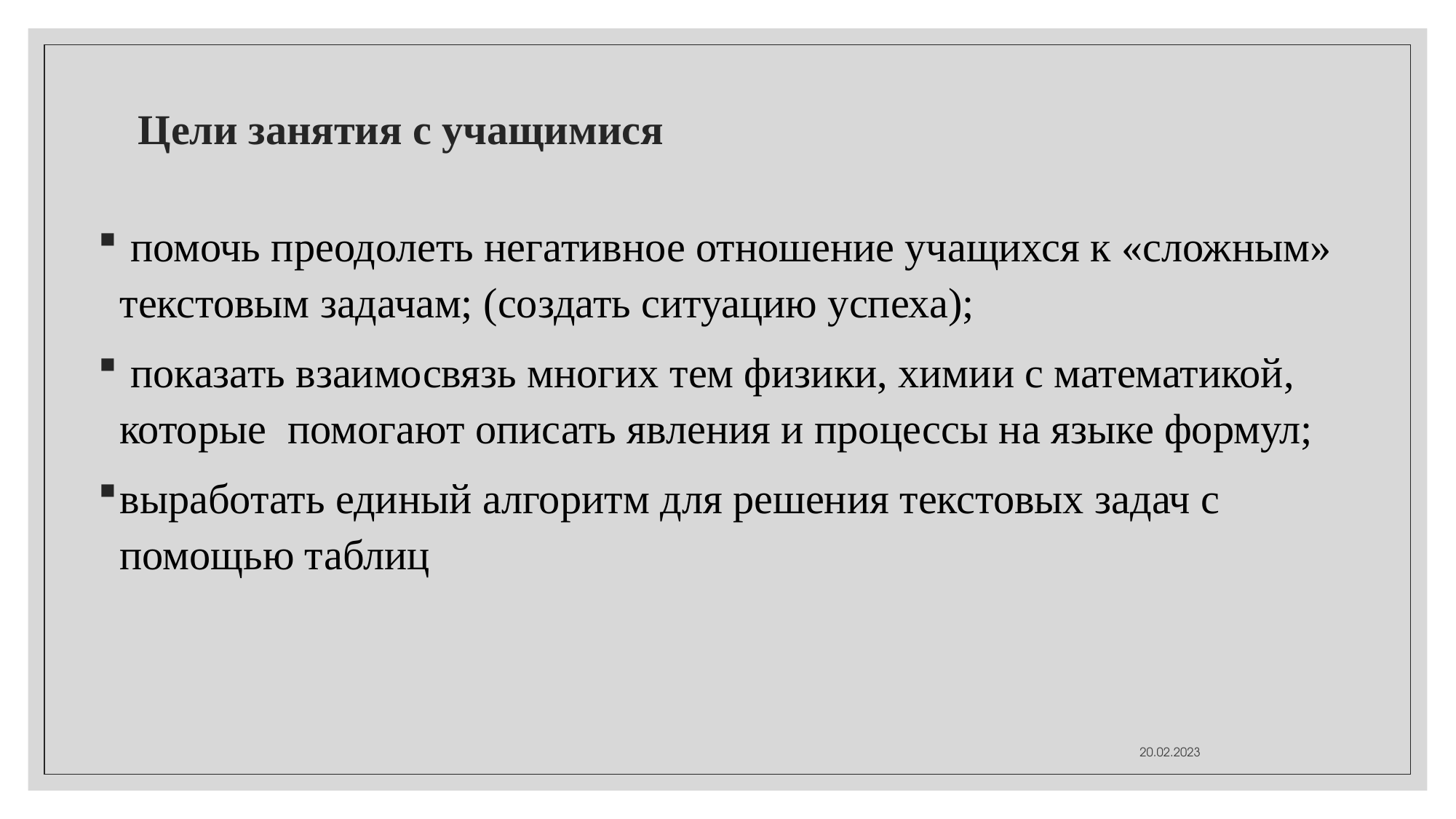

# Цели занятия с учащимися
 помочь преодолеть негативное отношение учащихся к «сложным» текстовым задачам; (создать ситуацию успеха);
 показать взаимосвязь многих тем физики, химии с математикой, которые  помогают описать явления и процессы на языке формул;
выработать единый алгоритм для решения текстовых задач с помощью таблиц
20.02.2023